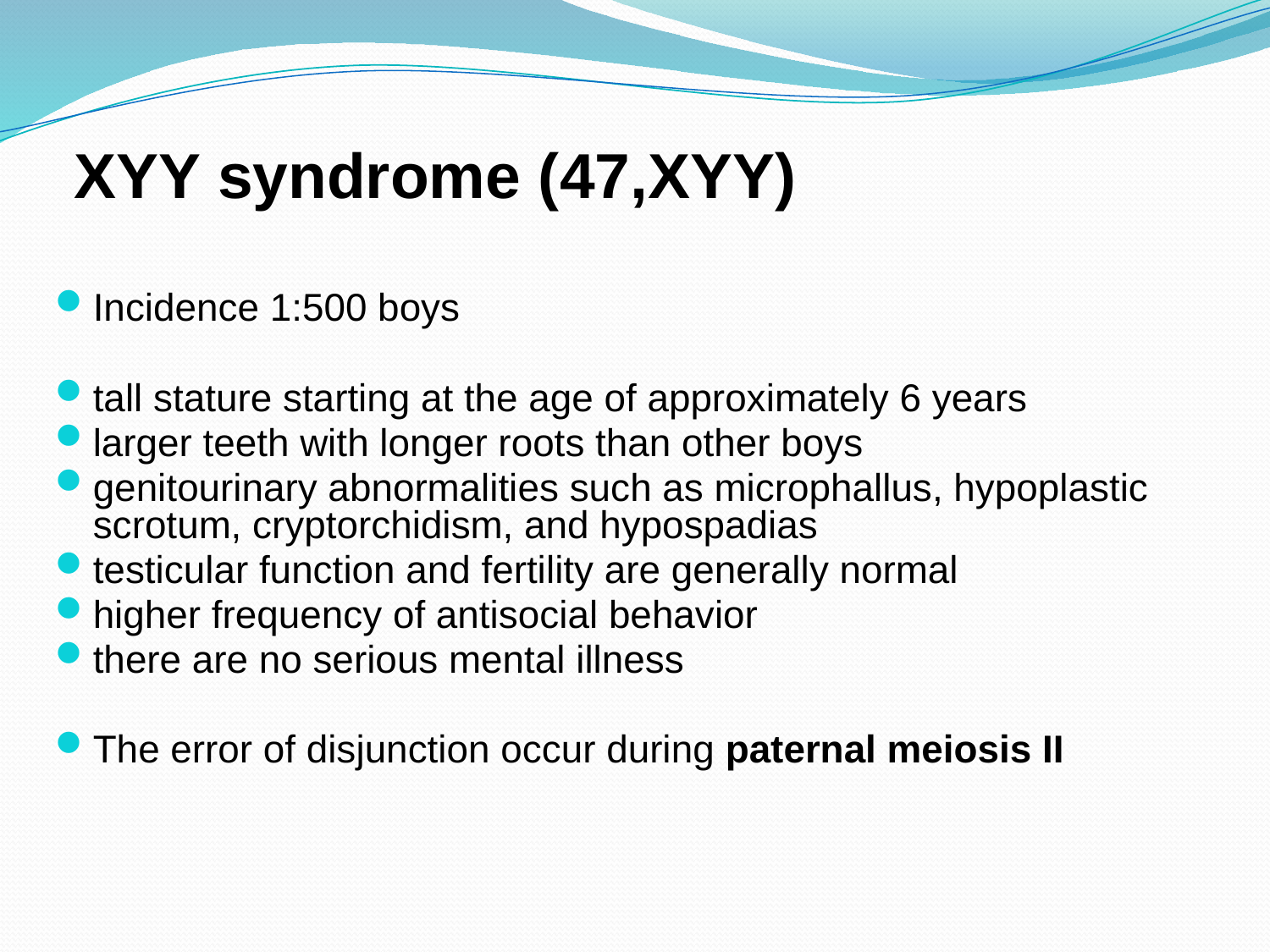

# XYY syndrome (47,XYY)

Incidence 1:500 boys

tall stature starting at the age of approximately 6 years
larger teeth with longer roots than other boys
genitourinary abnormalities such as microphallus, hypoplastic scrotum, cryptorchidism, and hypospadias
testicular function and fertility are generally normal
higher frequency of antisocial behavior
there are no serious mental illness

The error of disjunction occur during paternal meiosis II